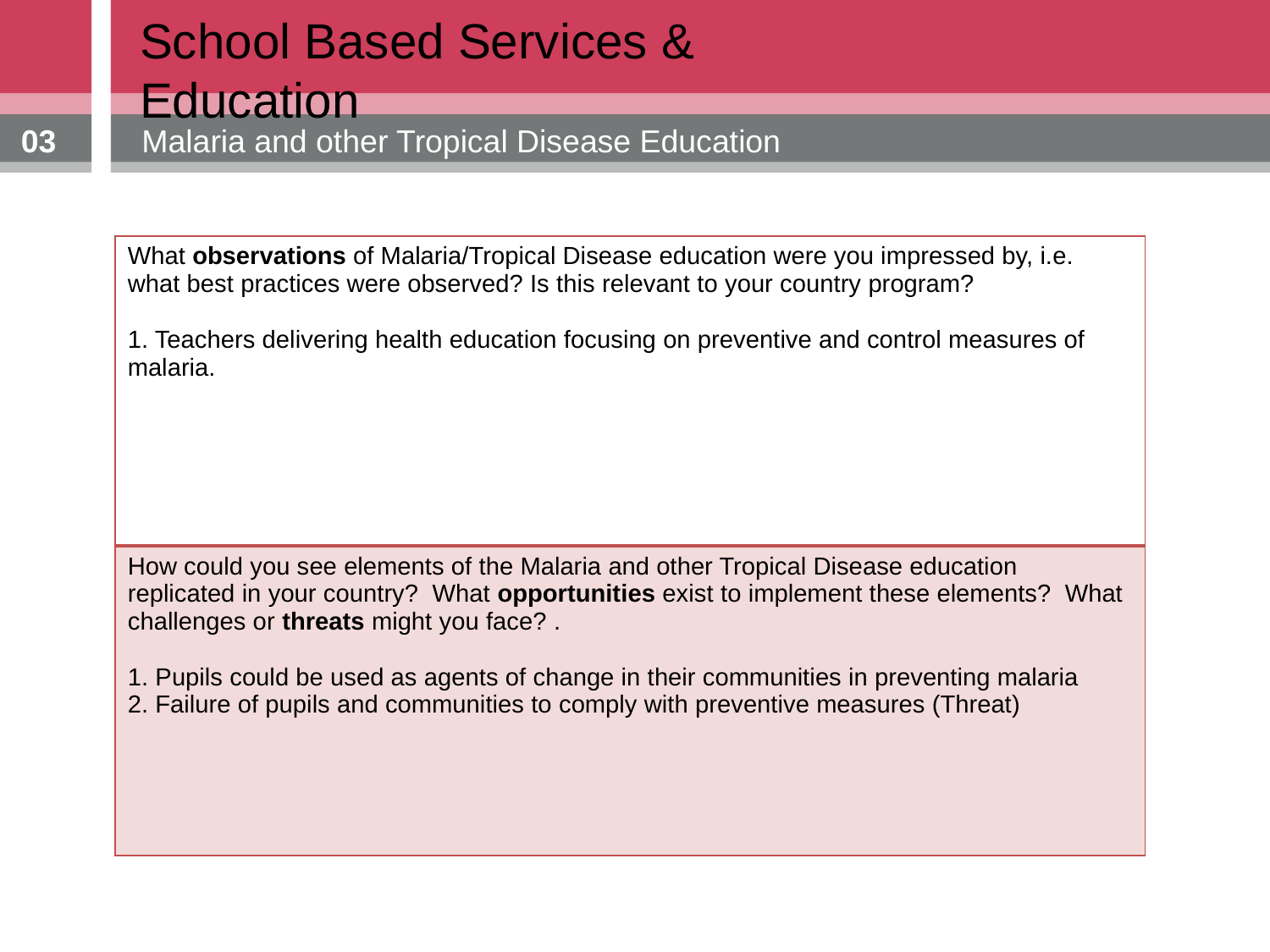

School Based Services & Education

03
Malaria and other Tropical Disease Education
| What observations of Malaria/Tropical Disease education were you impressed by, i.e. what best practices were observed? Is this relevant to your country program? 1. Teachers delivering health education focusing on preventive and control measures of malaria. |
| --- |
| How could you see elements of the Malaria and other Tropical Disease education replicated in your country? What opportunities exist to implement these elements? What challenges or threats might you face? . 1. Pupils could be used as agents of change in their communities in preventing malaria 2. Failure of pupils and communities to comply with preventive measures (Threat) |